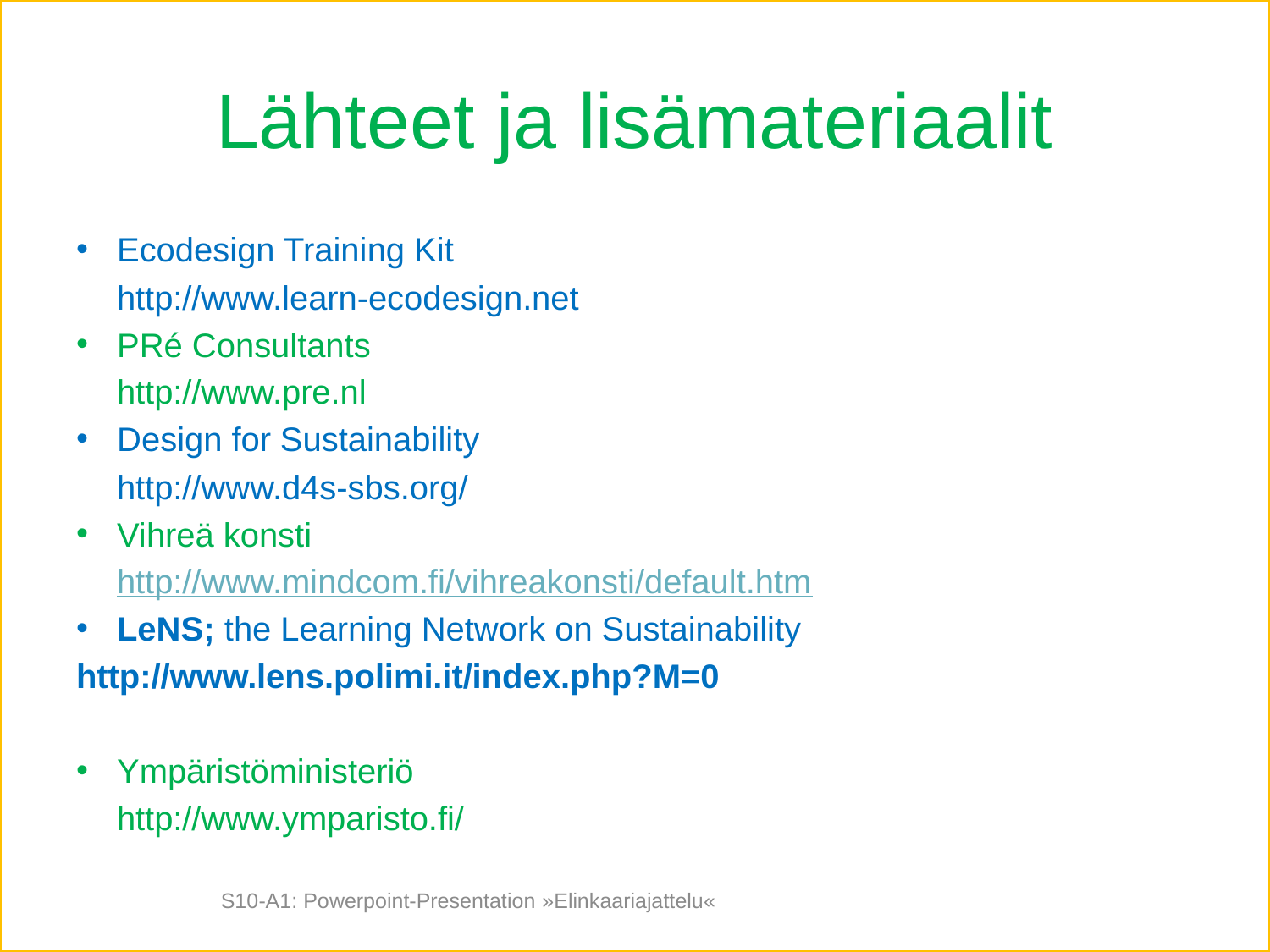

# Lähteet ja lisämateriaalit
Ecodesign Training Kit
	http://www.learn-ecodesign.net
PRé Consultants
	http://www.pre.nl
Design for Sustainability
	http://www.d4s-sbs.org/
Vihreä konsti
	http://www.mindcom.fi/vihreakonsti/default.htm
LeNS; the Learning Network on Sustainability
http://www.lens.polimi.it/index.php?M=0

Ympäristöministeriö
	http://www.ymparisto.fi/

S10-A1: Powerpoint-Presentation »Elinkaariajattelu«